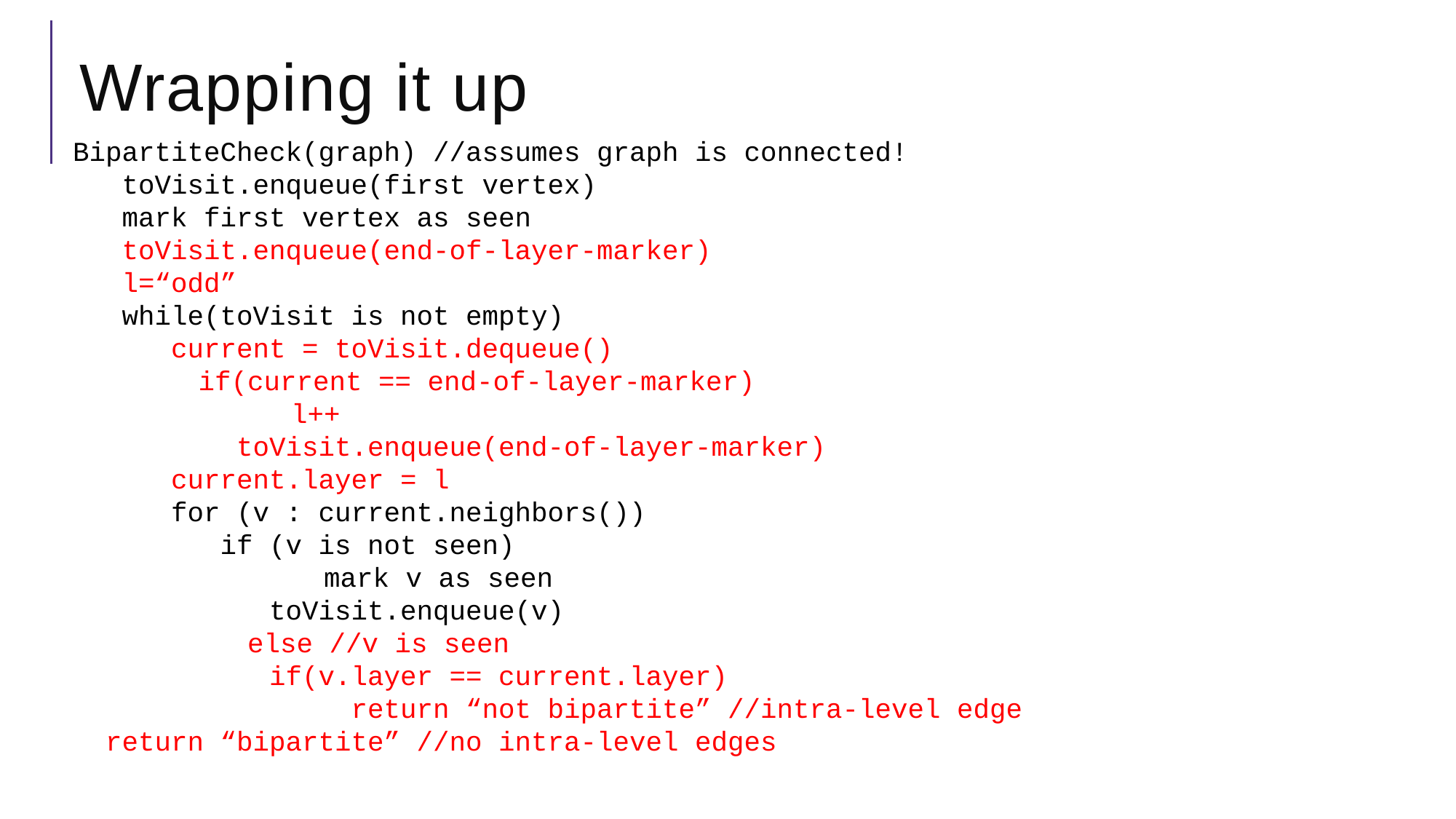

# Wrapping it up
BipartiteCheck(graph) //assumes graph is connected!
   toVisit.enqueue(first vertex)
   mark first vertex as seen
   toVisit.enqueue(end-of-layer-marker)
   l=“odd”
   while(toVisit is not empty)
      current = toVisit.dequeue()
	 if(current == end-of-layer-marker)
		l++
          toVisit.enqueue(end-of-layer-marker)
      current.layer = l
      for (v : current.neighbors())
         if (v is not seen)
		  mark v as seen
            toVisit.enqueue(v)
	    else //v is seen
            if(v.layer == current.layer)
                 return “not bipartite” //intra-level edge
  return “bipartite” //no intra-level edges